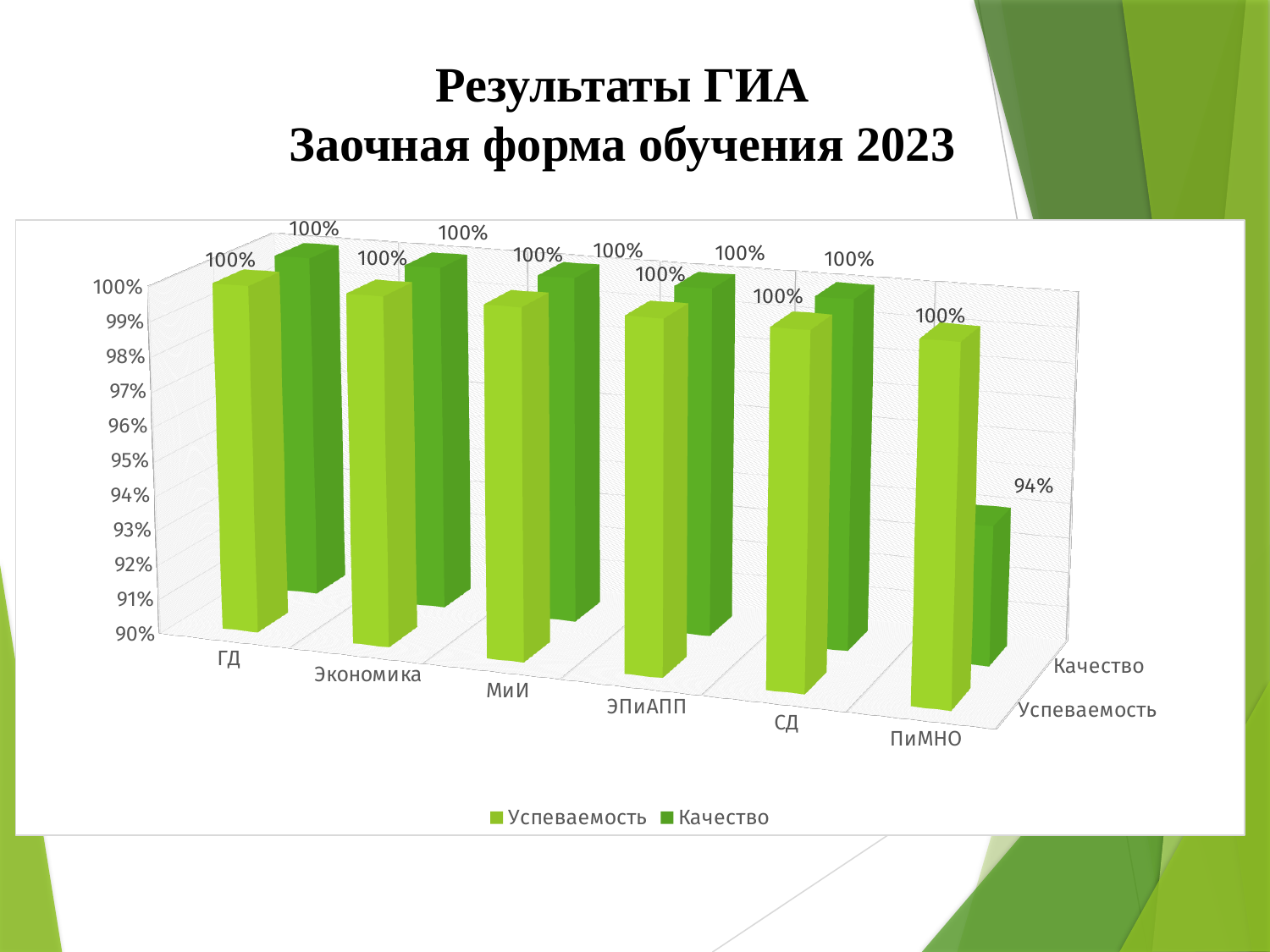

Результаты ГИА
Заочная форма обучения 2023

[unsupported chart]